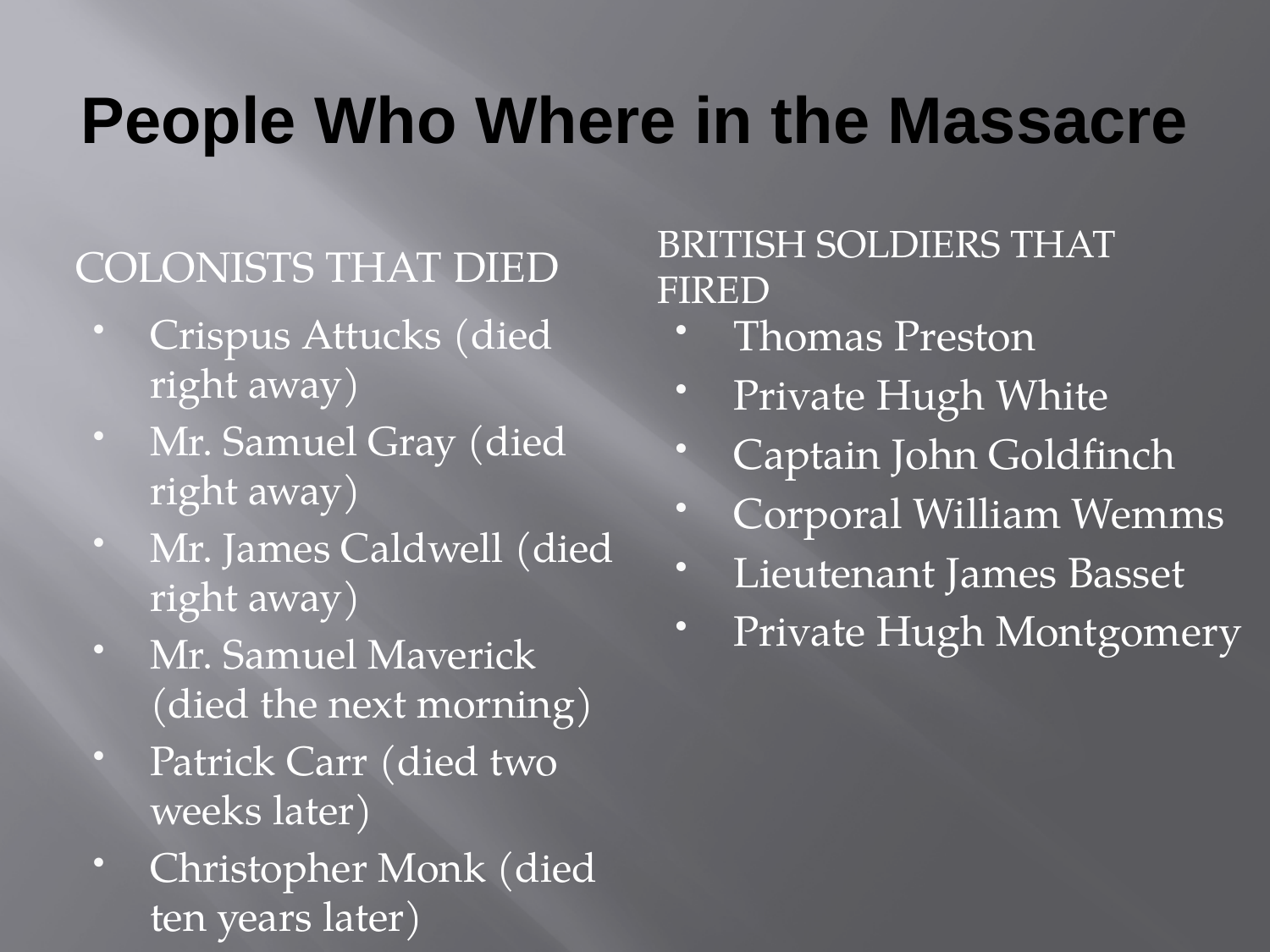

# People Who Where in the Massacre
Colonists that died
British soldiers that fired
Crispus Attucks (died right away)
Mr. Samuel Gray (died right away)
Mr. James Caldwell (died right away)
Mr. Samuel Maverick (died the next morning)
Patrick Carr (died two weeks later)
Christopher Monk (died ten years later)
Thomas Preston
Private Hugh White
Captain John Goldfinch
Corporal William Wemms
Lieutenant James Basset
Private Hugh Montgomery